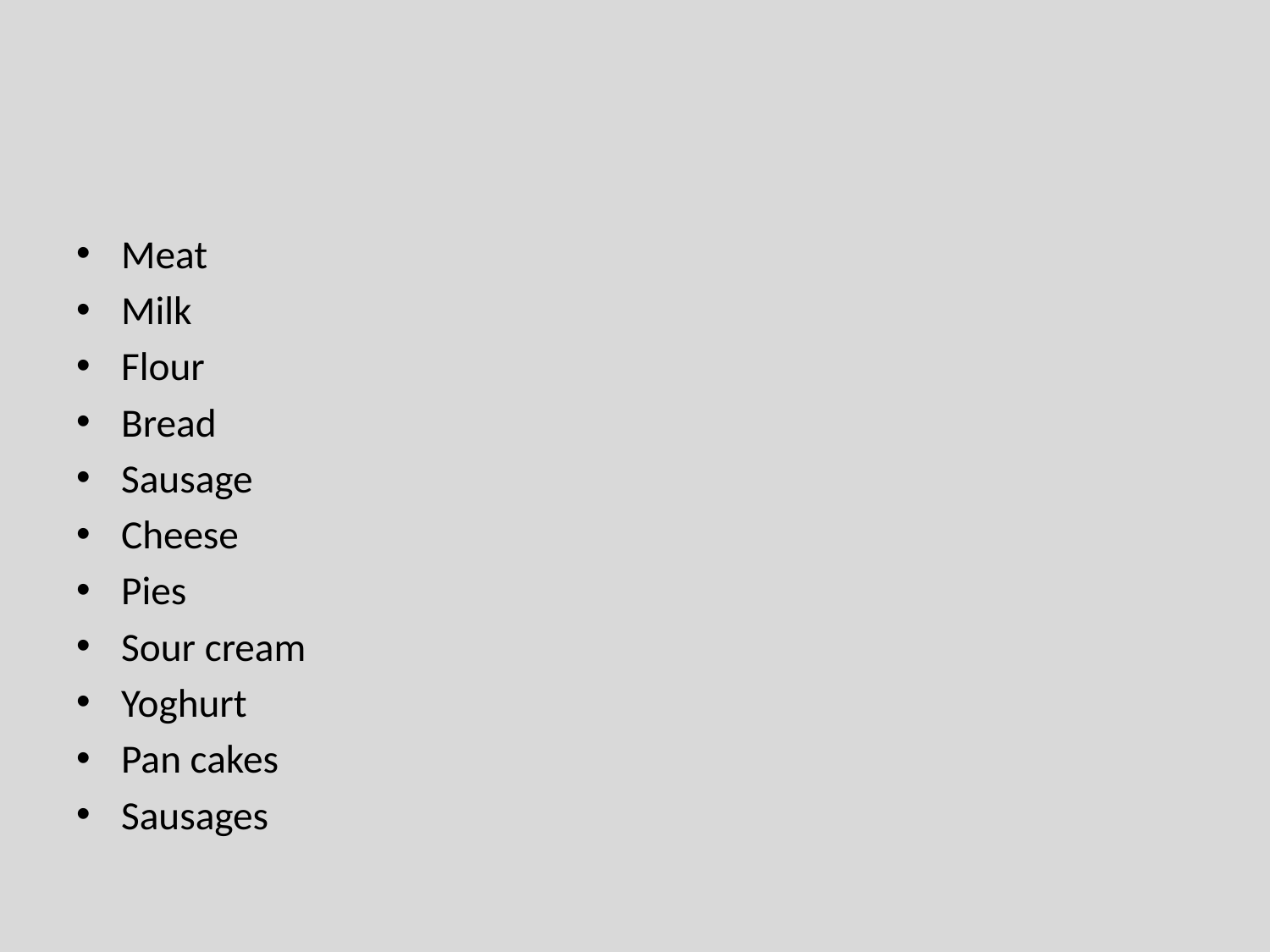

#
Meat
Milk
Flour
Bread
Sausage
Cheese
Pies
Sour cream
Yoghurt
Pan cakes
Sausages